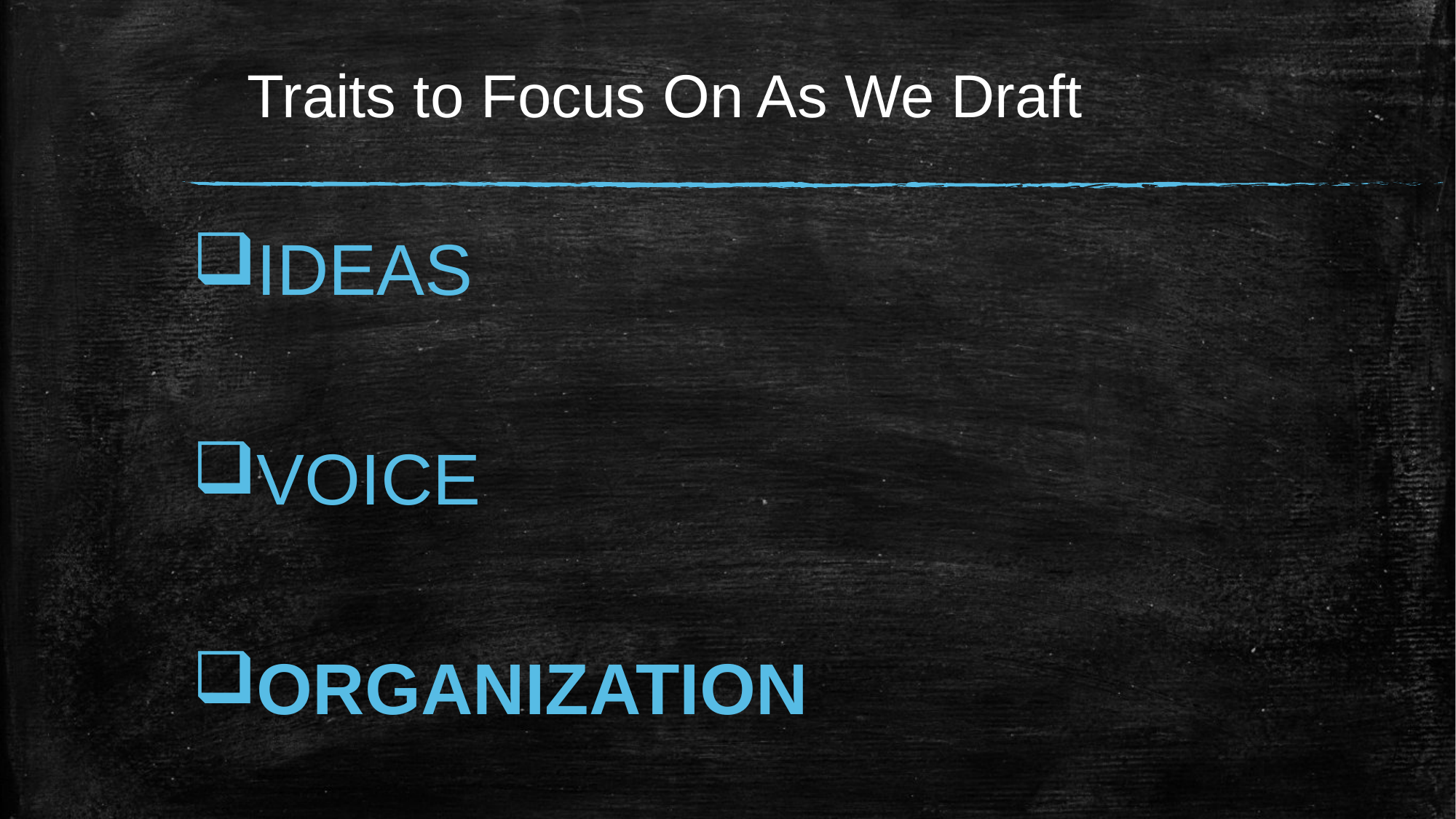

# Traits to Focus On As We Draft
IDEAS

VOICE

ORGANIZATION